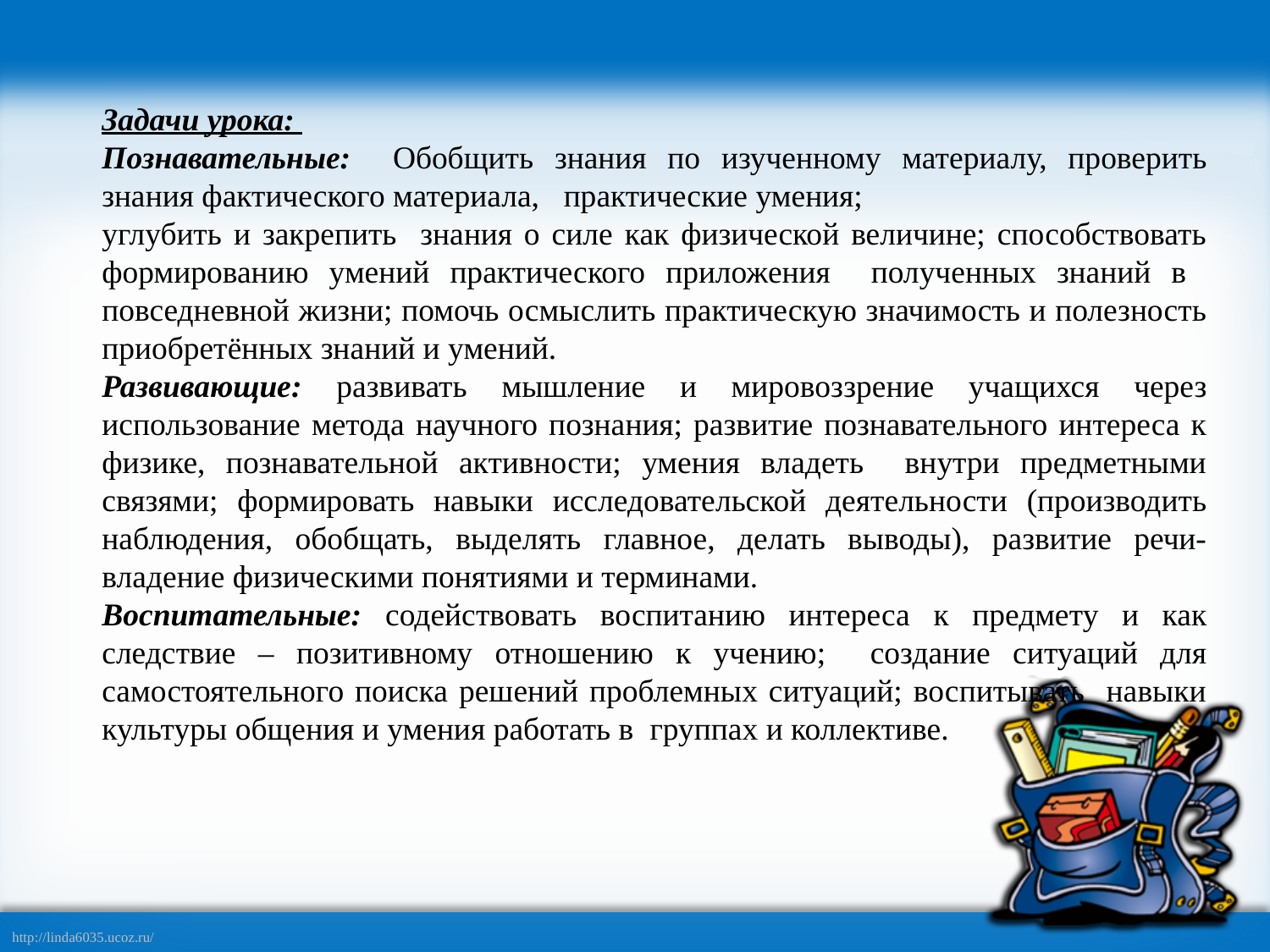

Задачи урока:
Познавательные:  Обобщить знания по изученному материалу, проверить знания фактического материала,   практические умения;
углубить и закрепить  знания о силе как физической величине; способствовать формированию умений практического приложения  полученных знаний в  повседневной жизни; помочь осмыслить практическую значимость и полезность приобретённых знаний и умений.
Развивающие: развивать мышление и мировоззрение учащихся через использование метода научного познания; развитие познавательного интереса к физике, познавательной активности; умения владеть  внутри предметными связями; формировать навыки исследовательской деятельности (производить наблюдения, обобщать, выделять главное, делать выводы), развитие речи- владение физическими понятиями и терминами.
Воспитательные: содействовать воспитанию интереса к предмету и как следствие – позитивному отношению к учению;  создание ситуаций для самостоятельного поиска решений проблемных ситуаций; воспитывать  навыки культуры общения и умения работать в  группах и коллективе.